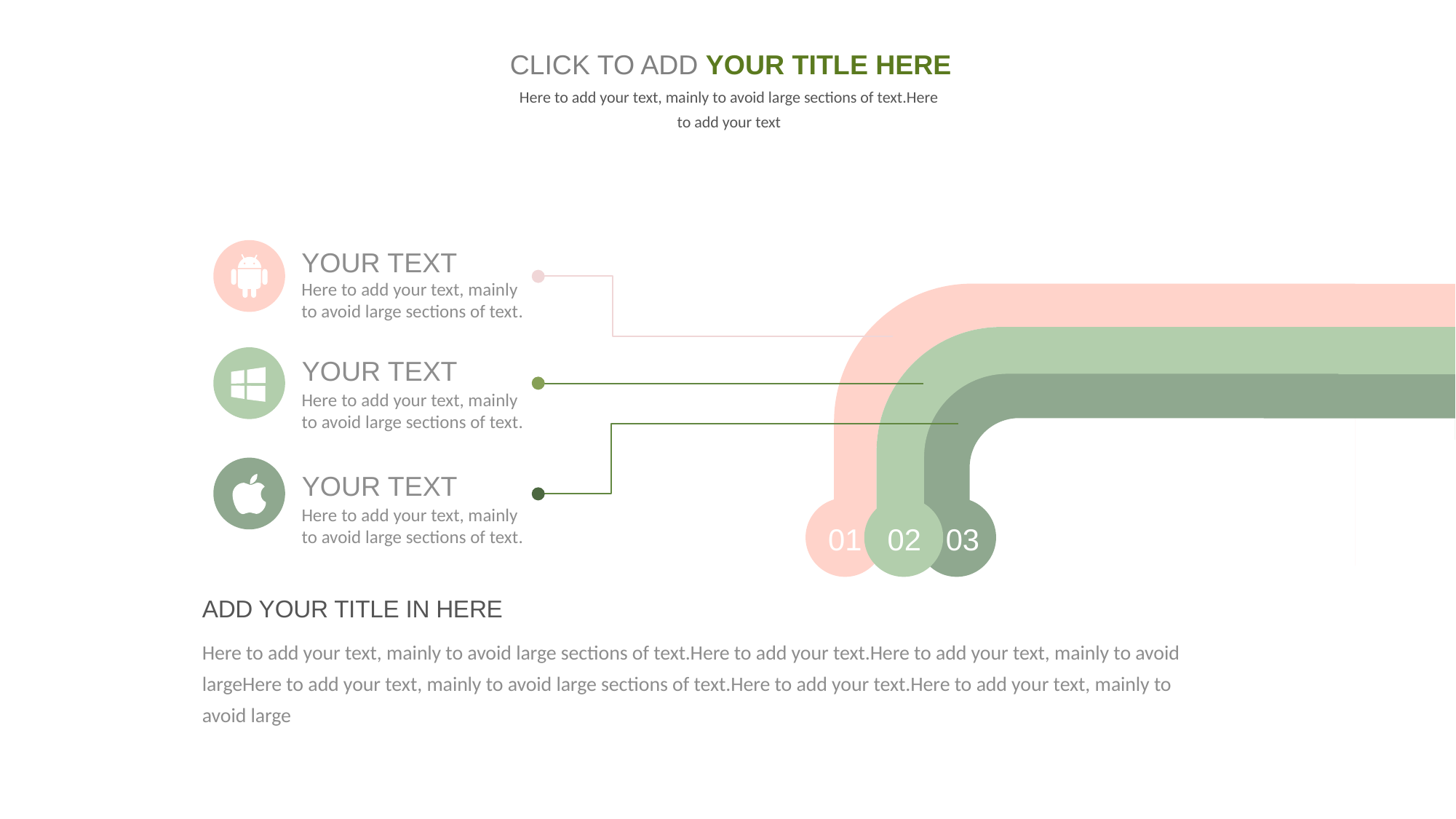

CLICK TO ADD YOUR TITLE HERE
Here to add your text, mainly to avoid large sections of text.Here to add your text

YOUR TEXT
Here to add your text, mainly to avoid large sections of text.

01

02

YOUR TEXT
Here to add your text, mainly to avoid large sections of text.

03

YOUR TEXT
Here to add your text, mainly to avoid large sections of text.

ADD YOUR TITLE IN HERE
Here to add your text, mainly to avoid large sections of text.Here to add your text.Here to add your text, mainly to avoid largeHere to add your text, mainly to avoid large sections of text.Here to add your text.Here to add your text, mainly to avoid large